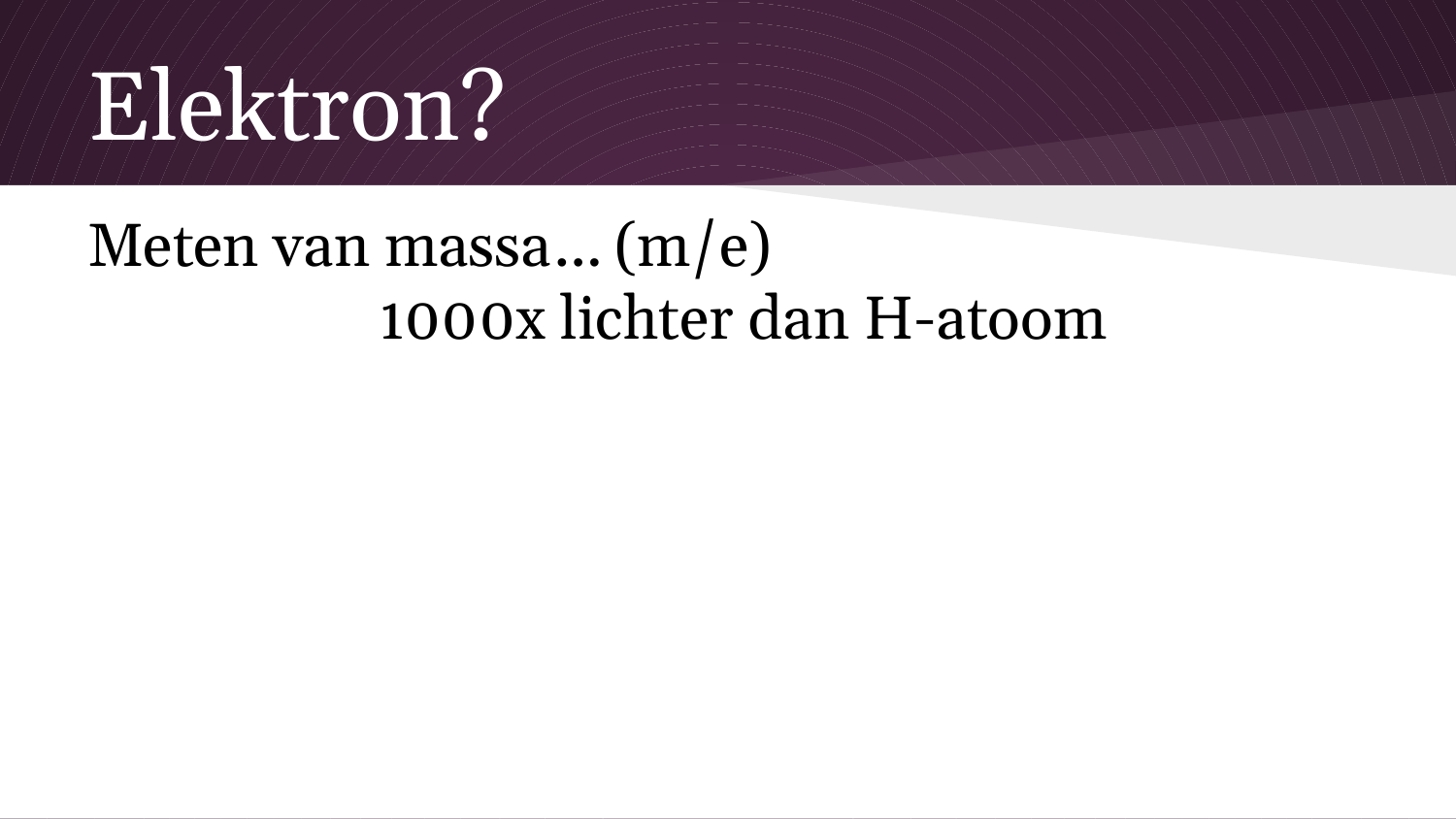

# Elektron?
Meten van massa… (m/e)
		1000x lichter dan H-atoom